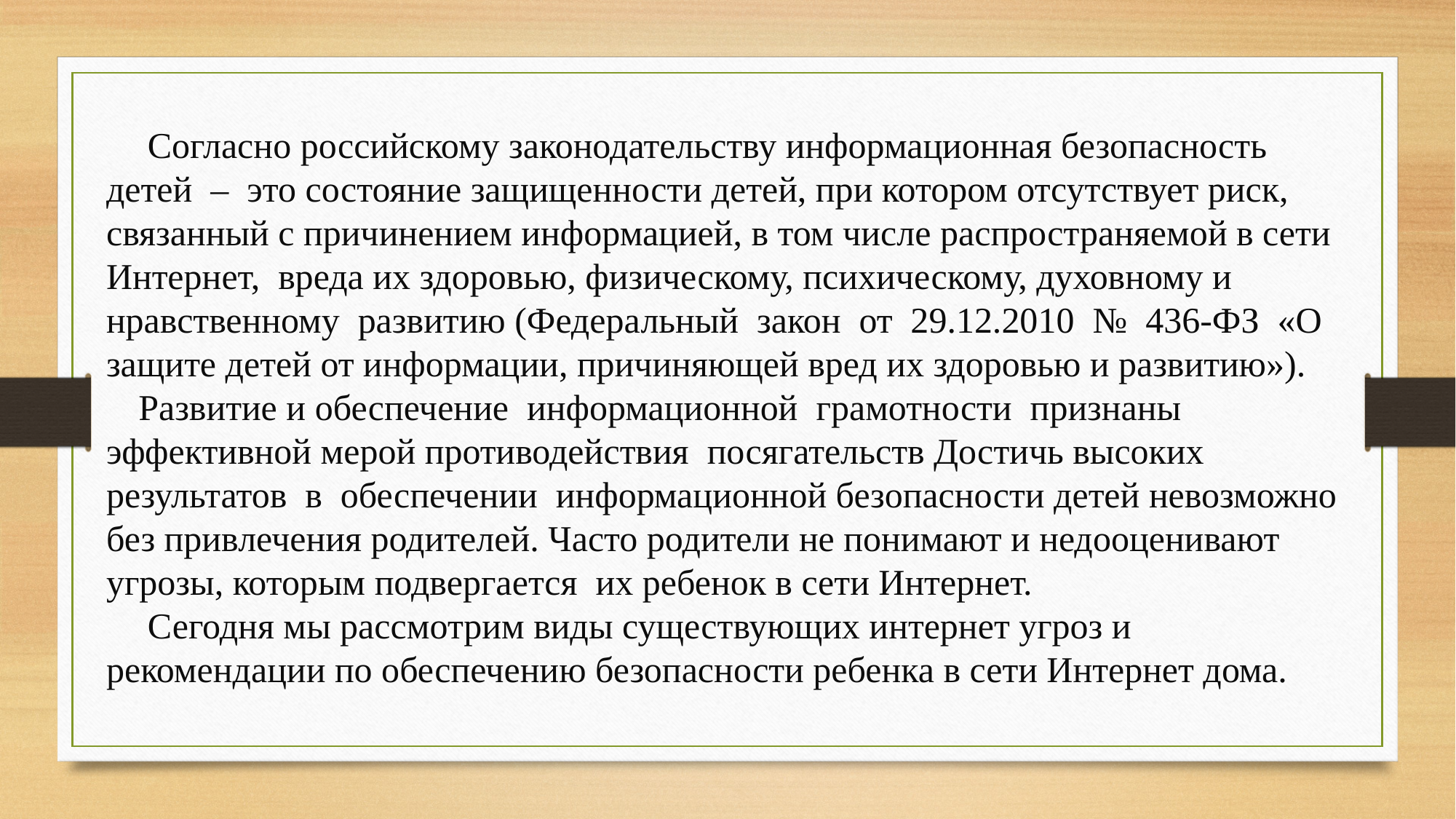

Согласно российскому законодательству информационная безопасность детей  –  это состояние защищенности детей, при котором отсутствует риск, связанный с причинением информацией, в том числе распространяемой в сети Интернет,  вреда их здоровью, физическому, психическому, духовному и нравственному  развитию (Федеральный  закон  от  29.12.2010  №  436-ФЗ  «О защите детей от информации, причиняющей вред их здоровью и развитию»).
Развитие и обеспечение  информационной  грамотности  признаны эффективной мерой противодействия  посягательств Достичь высоких  результатов  в  обеспечении  информационной безопасности детей невозможно без привлечения родителей. Часто родители не понимают и недооценивают угрозы, которым подвергается  их ребенок в сети Интернет.
 Сегодня мы рассмотрим виды существующих интернет угроз и  рекомендации по обеспечению безопасности ребенка в сети Интернет дома.